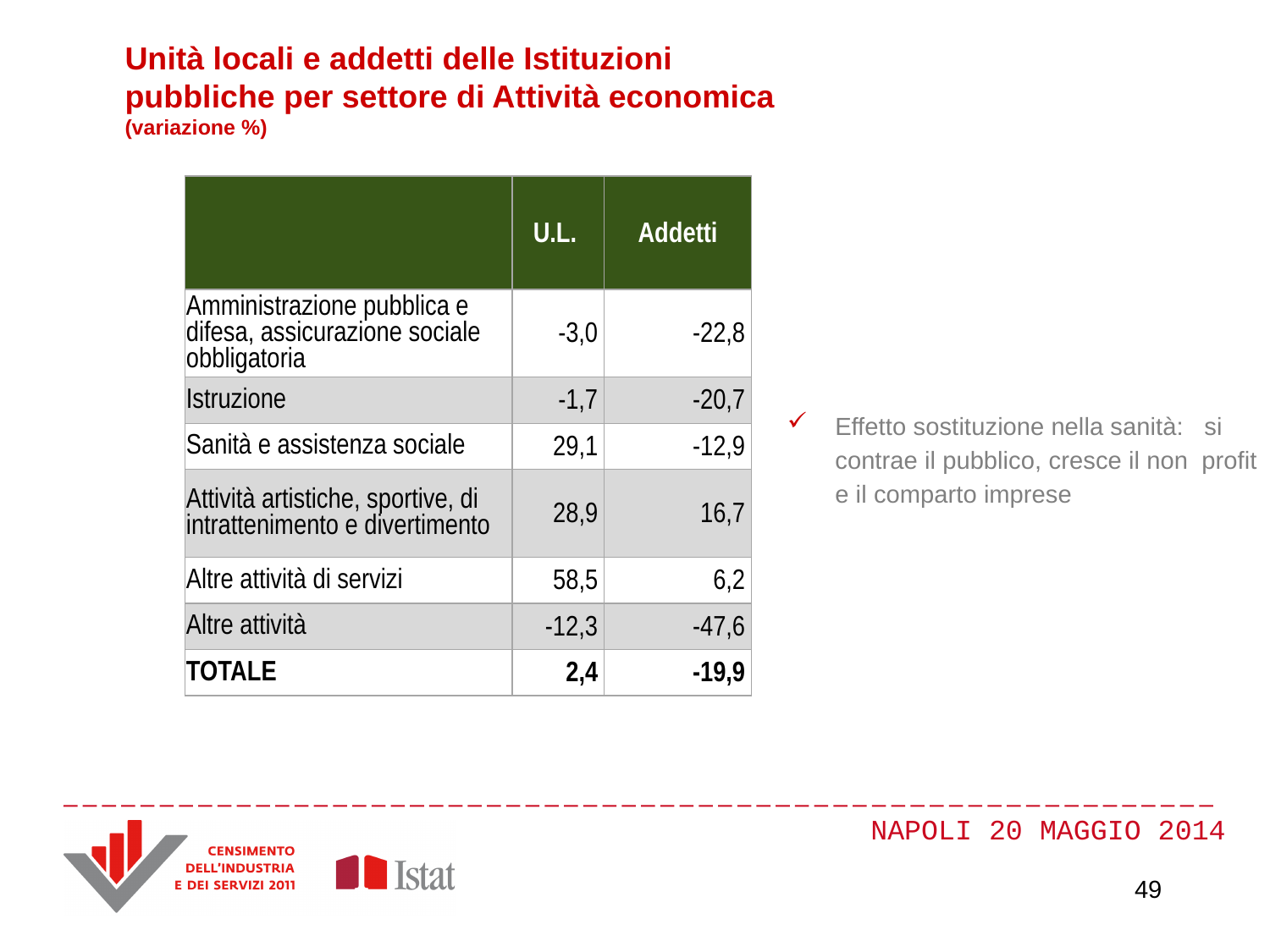

Unità locali e addetti delle Istituzioni pubbliche per settore di Attività economica
(variazione %)

|  | U.L. | Addetti |
| --- | --- | --- |
| Amministrazione pubblica e difesa, assicurazione sociale obbligatoria | -3,0 | -22,8 |
| Istruzione | -1,7 | -20,7 |
| Sanità e assistenza sociale | 29,1 | -12,9 |
| Attività artistiche, sportive, di intrattenimento e divertimento | 28,9 | 16,7 |
| Altre attività di servizi | 58,5 | 6,2 |
| Altre attività | -12,3 | -47,6 |
| TOTALE | 2,4 | -19,9 |
Effetto sostituzione nella sanità:   si contrae il pubblico, cresce il non  profit e il comparto imprese
49